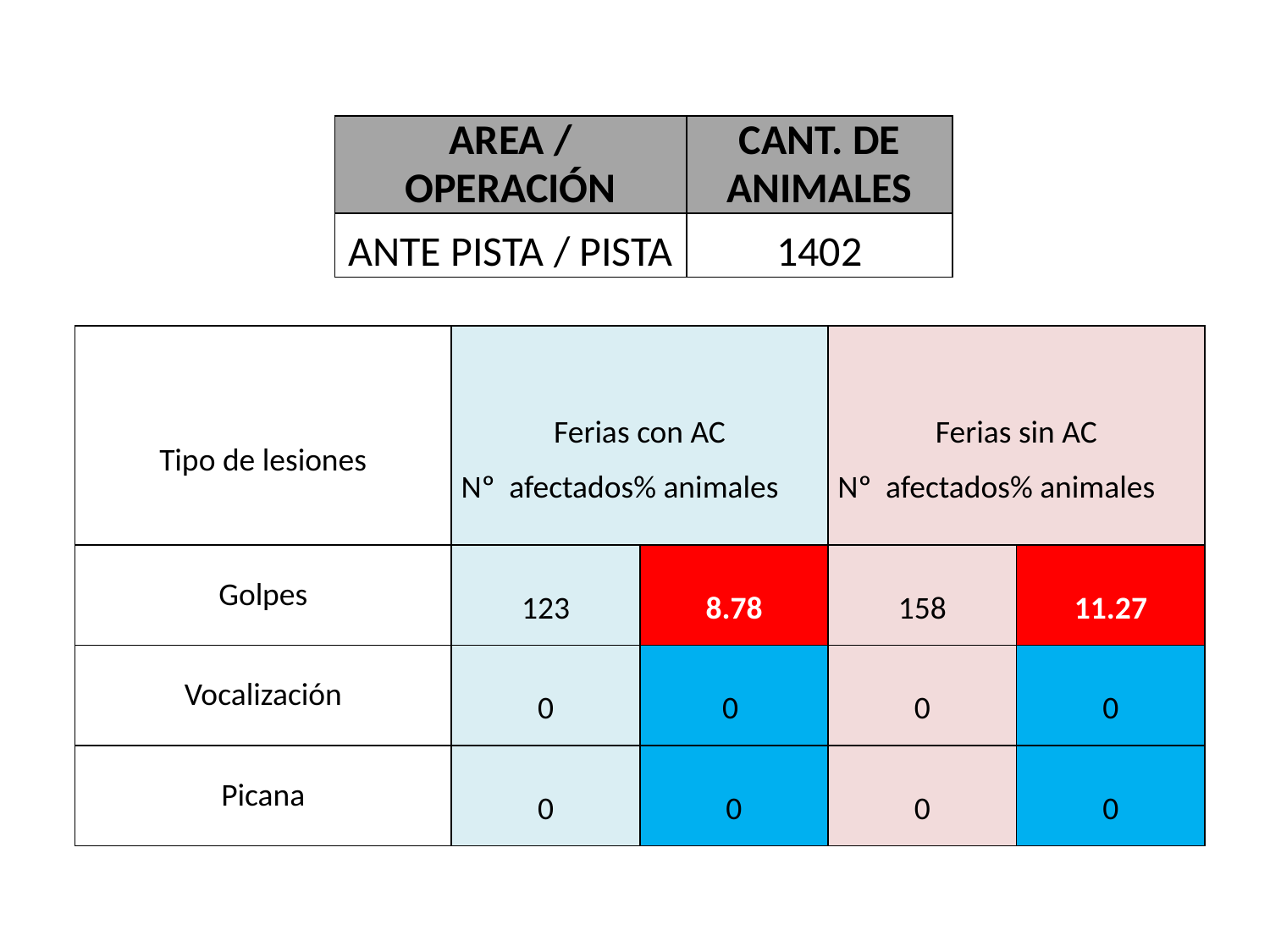

| AREA / OPERACIÓN | CANT. DE ANIMALES |
| --- | --- |
| ANTE PISTA / PISTA | 1402 |
| Tipo de lesiones | Ferias con AC Nº afectados% animales |  | Ferias sin AC Nº afectados% animales |  |
| --- | --- | --- | --- | --- |
| Golpes | 123 | 8.78 | 158 | 11.27 |
| Vocalización | 0 | 0 | 0 | 0 |
| Picana | 0 | 0 | 0 | 0 |